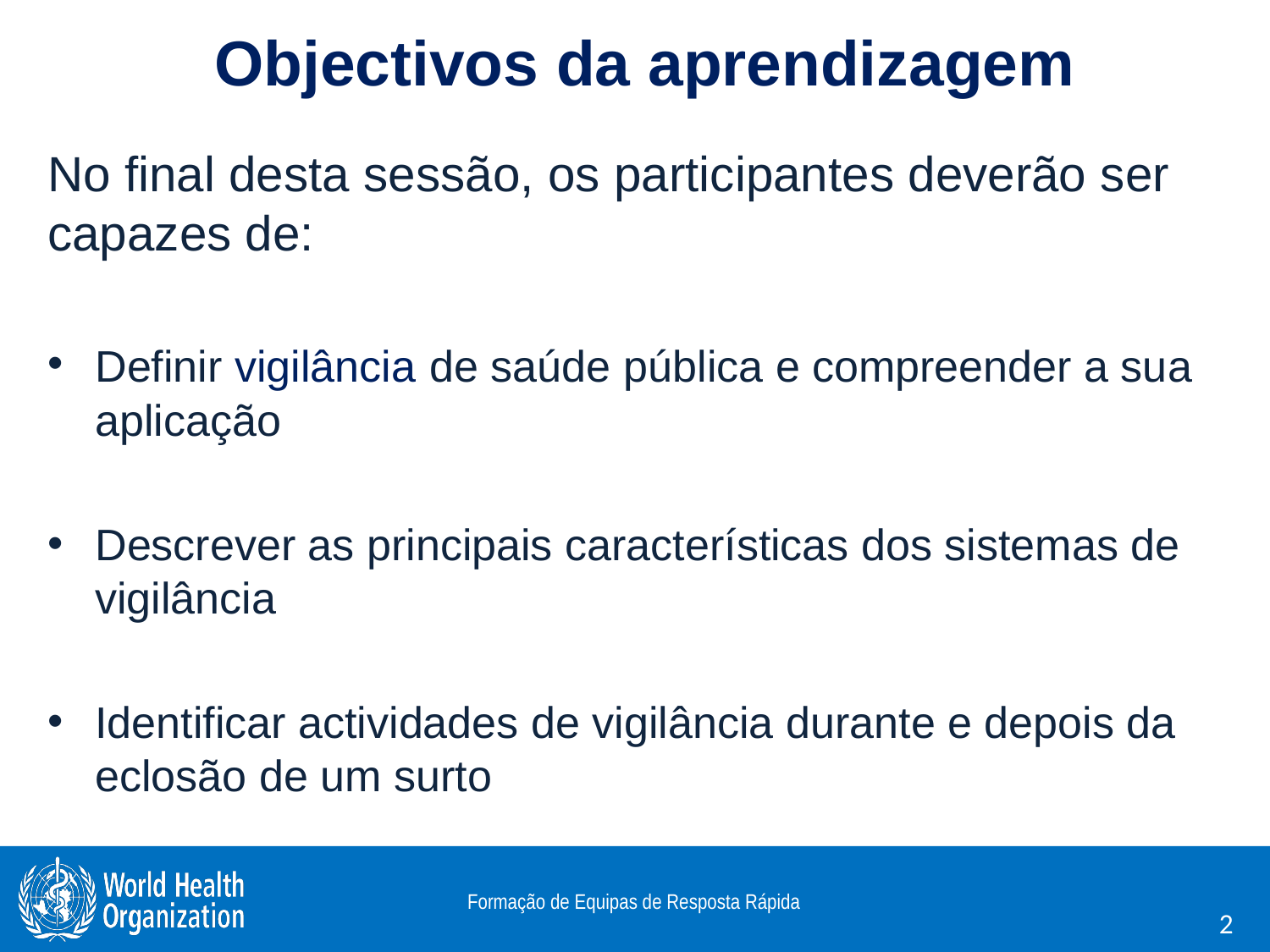

# Objectivos da aprendizagem
No final desta sessão, os participantes deverão ser capazes de:

Definir vigilância de saúde pública e compreender a sua aplicação

Descrever as principais características dos sistemas de vigilância

Identificar actividades de vigilância durante e depois da eclosão de um surto